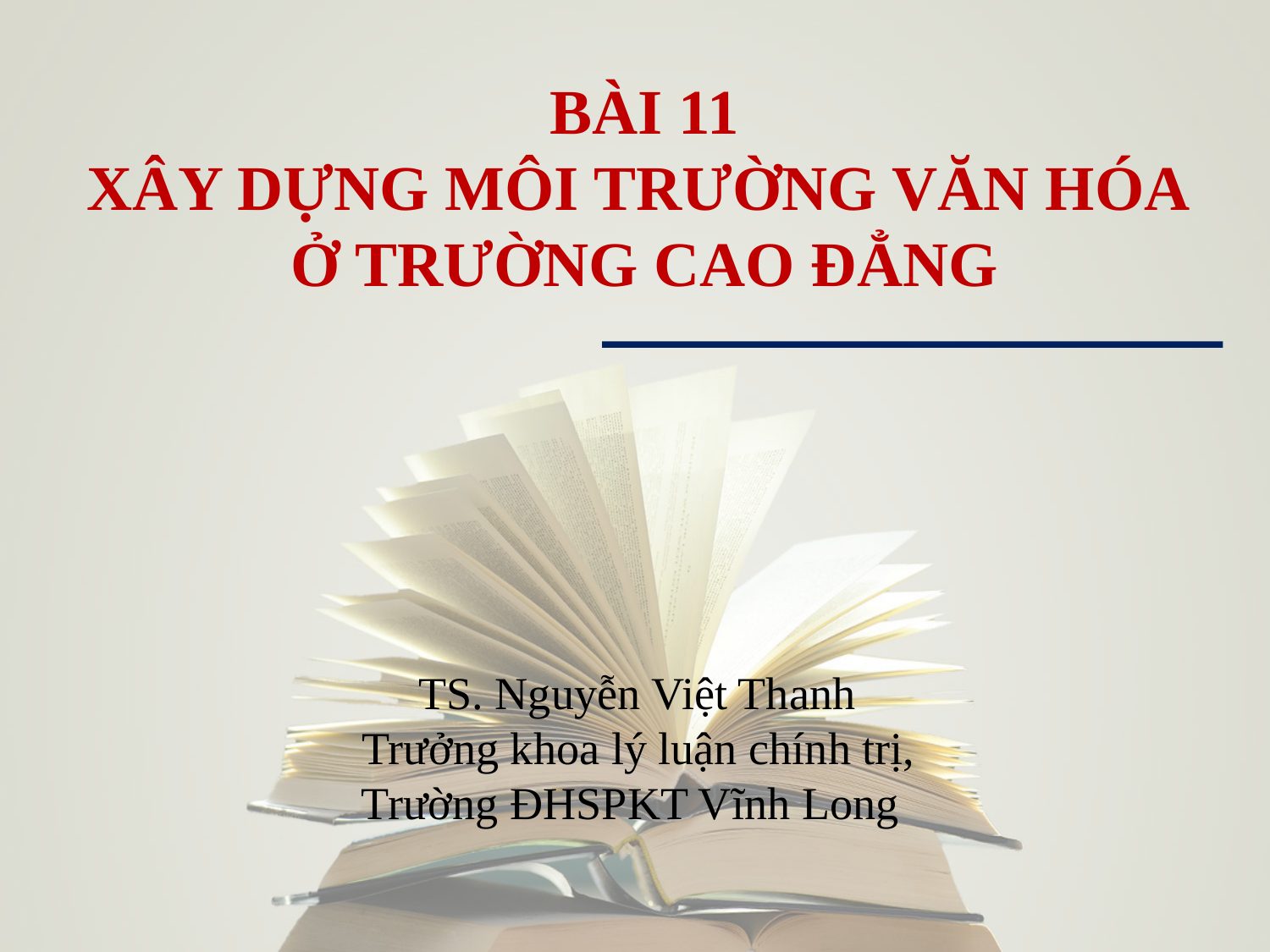

BÀI 11
XÂY DỰNG MÔI TRƯỜNG VĂN HÓA
Ở TRƯỜNG CAO ĐẲNG

                         TS. Nguyễn Việt Thanh
                    Trưởng khoa lý luận chính trị,
                    Trường ĐHSPKT Vĩnh Long